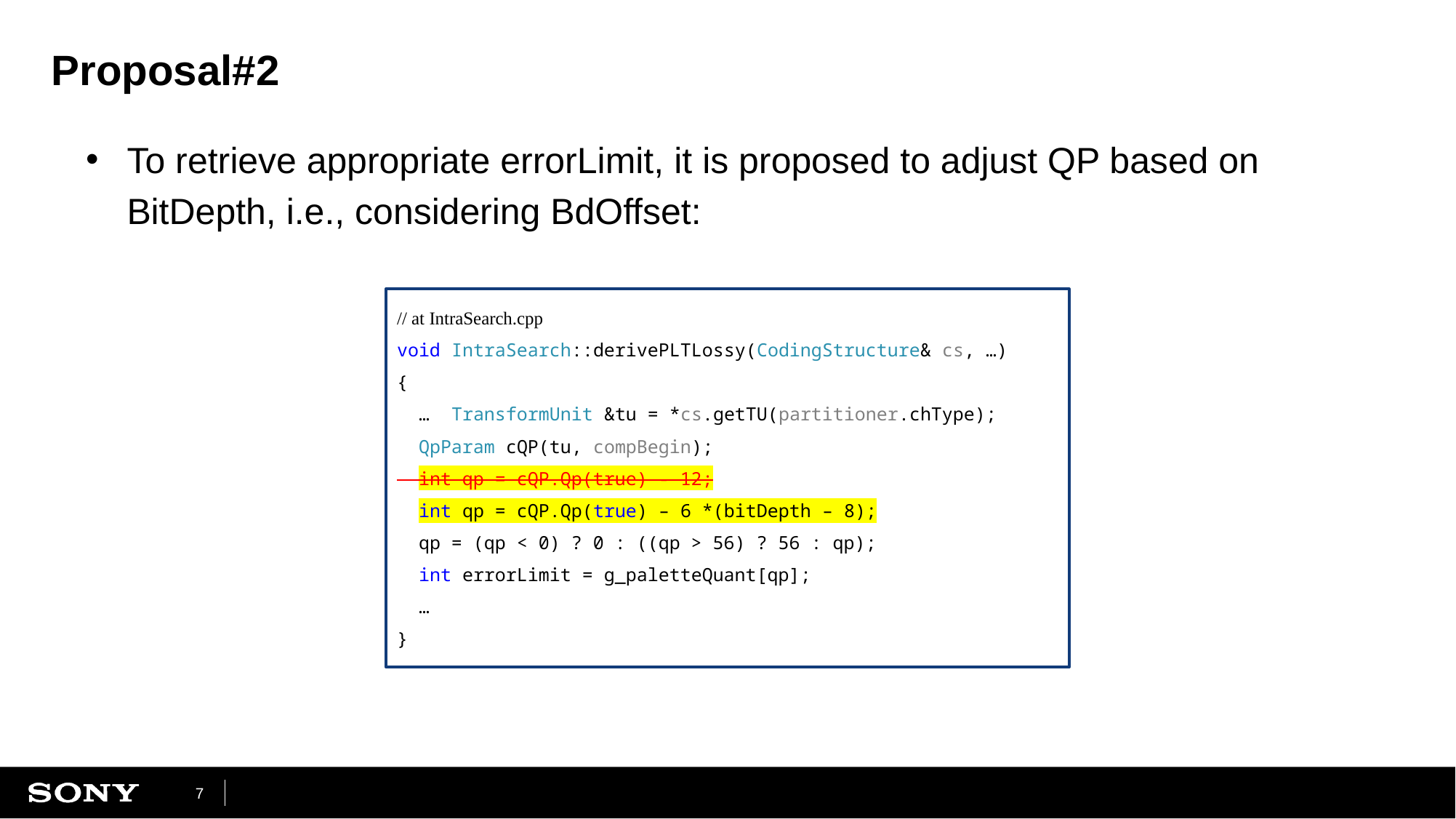

# Proposal#2
To retrieve appropriate errorLimit, it is proposed to adjust QP based on BitDepth, i.e., considering BdOffset:
// at IntraSearch.cpp
void IntraSearch::derivePLTLossy(CodingStructure& cs, …)
{
  …  TransformUnit &tu = *cs.getTU(partitioner.chType);
  QpParam cQP(tu, compBegin);
  int qp = cQP.Qp(true) - 12;
  int qp = cQP.Qp(true) – 6 *(bitDepth – 8);
  qp = (qp < 0) ? 0 : ((qp > 56) ? 56 : qp);
  int errorLimit = g_paletteQuant[qp];
  …
}